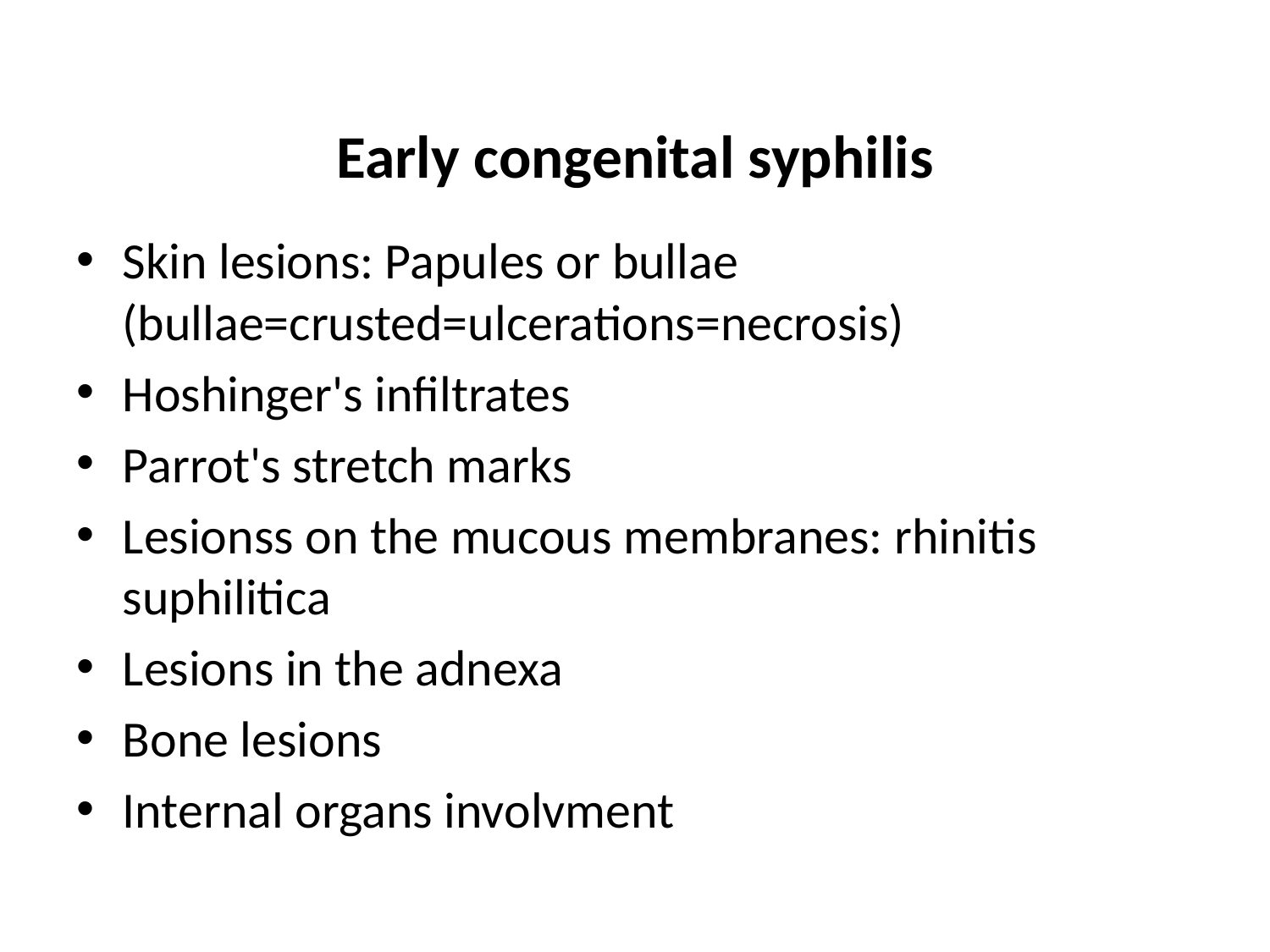

# Early congenital syphilis
Skin lesions: Papules or bullae (bullae=crusted=ulcerations=necrosis)
Hoshinger's infiltrates
Parrot's stretch marks
Lesionss on the mucous membranes: rhinitis suphilitica
Lesions in the adnexa
Bone lesions
Internal organs involvment